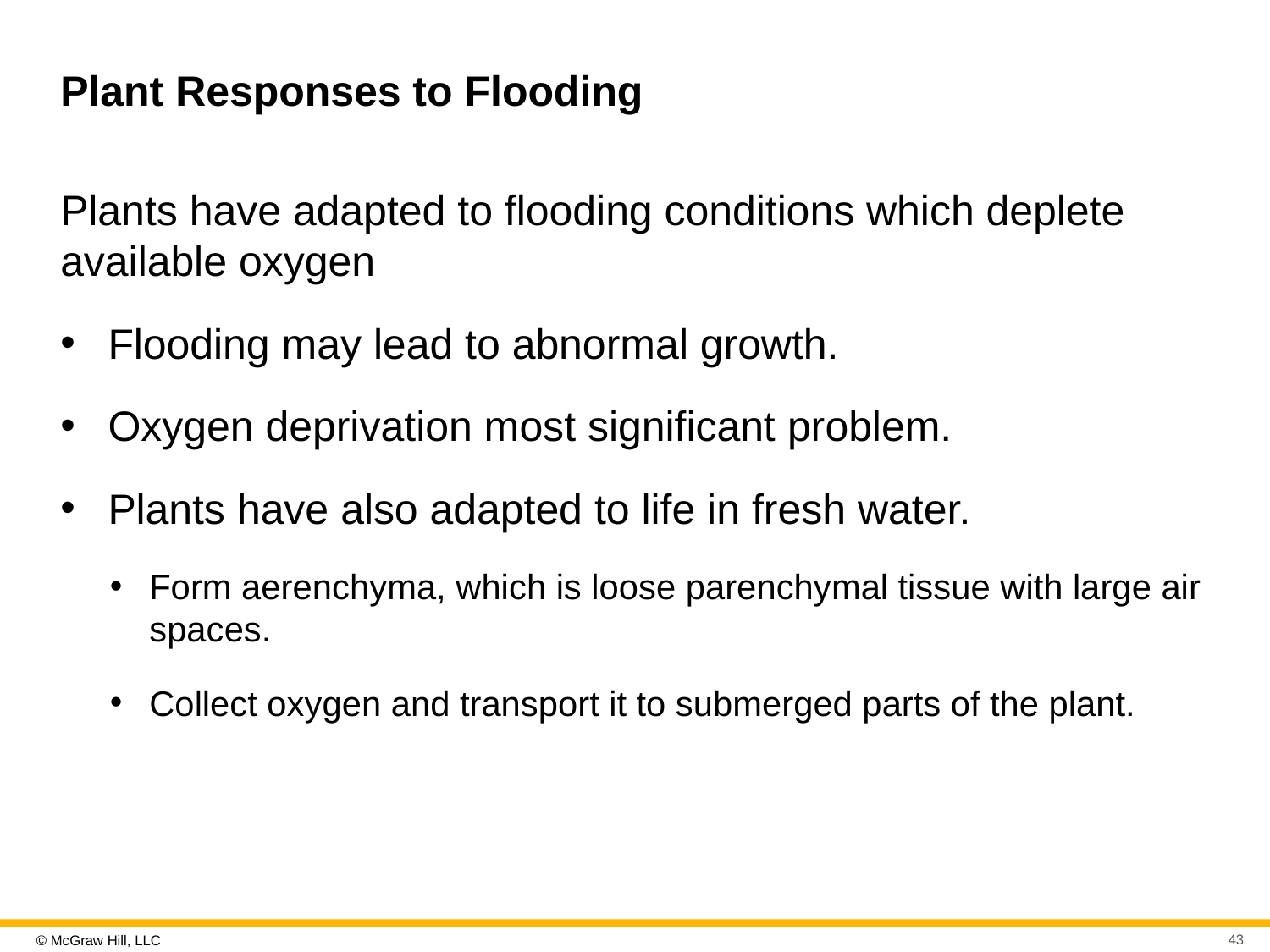

# Plant Responses to Flooding
Plants have adapted to flooding conditions which deplete available oxygen
Flooding may lead to abnormal growth.
Oxygen deprivation most significant problem.
Plants have also adapted to life in fresh water.
Form aerenchyma, which is loose parenchymal tissue with large air spaces.
Collect oxygen and transport it to submerged parts of the plant.
43